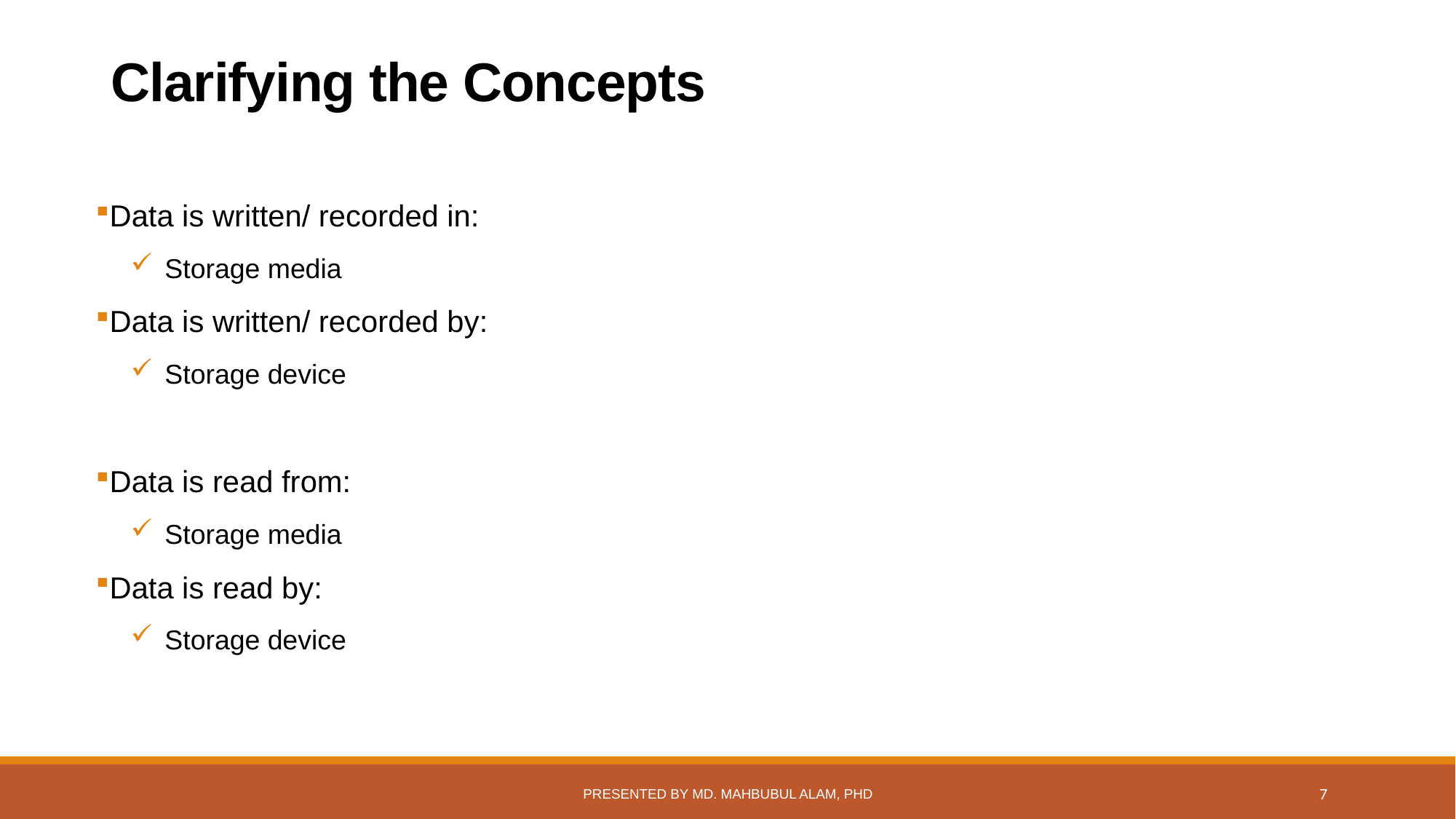

# Clarifying the Concepts
Data is written/ recorded in:
Storage media
Data is written/ recorded by:
Storage device

Data is read from:
Storage media
Data is read by:
Storage device

Presented by Md. Mahbubul Alam, PhD
7